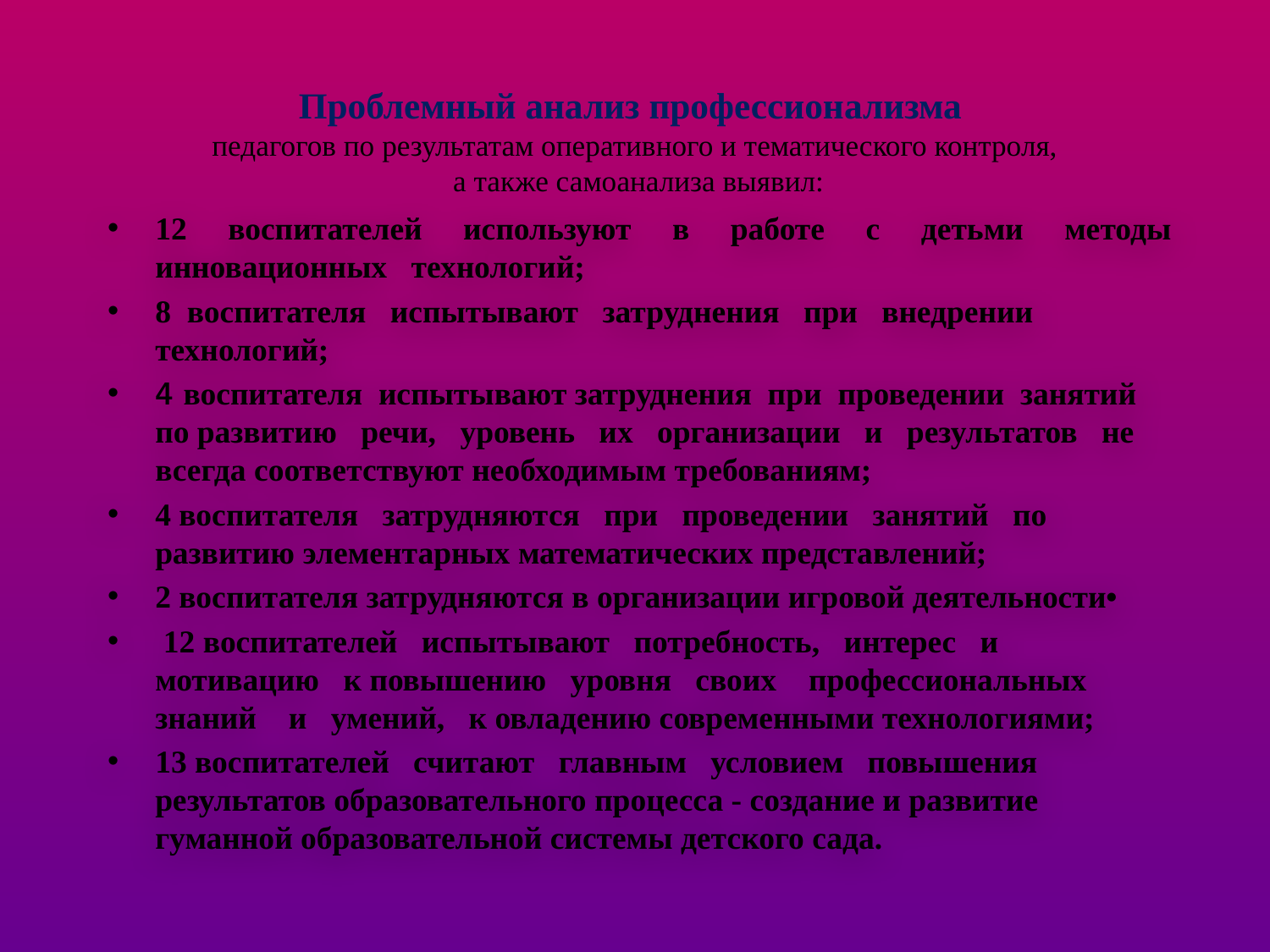

# Проблемный анализ профессионализма педагогов по результатам оперативного и тематического контроля, а также самоанализа выявил:

12 воспитателей используют в работе с детьми методы инновационных   технологий;
8  воспитателя   испытывают   затруднения   при   внедрении   технологий;
4 воспитателя  испытывают затруднения  при  проведении  занятий  по развитию   речи,   уровень   их   организации   и   результатов   не   всегда соответствуют необходимым требованиям;
4 воспитателя   затрудняются   при   проведении   занятий   по   развитию элементарных математических представлений;
2 воспитателя затрудняются в организации игровой деятельности•
 12 воспитателей   испытывают   потребность,   интерес   и   мотивацию   к повышению   уровня   своих    профессиональных   знаний    и   умений,   к овладению современными технологиями;
13 воспитателей   считают   главным   условием   повышения   результатов образовательного процесса - создание и развитие гуманной образовательной системы детского сада.